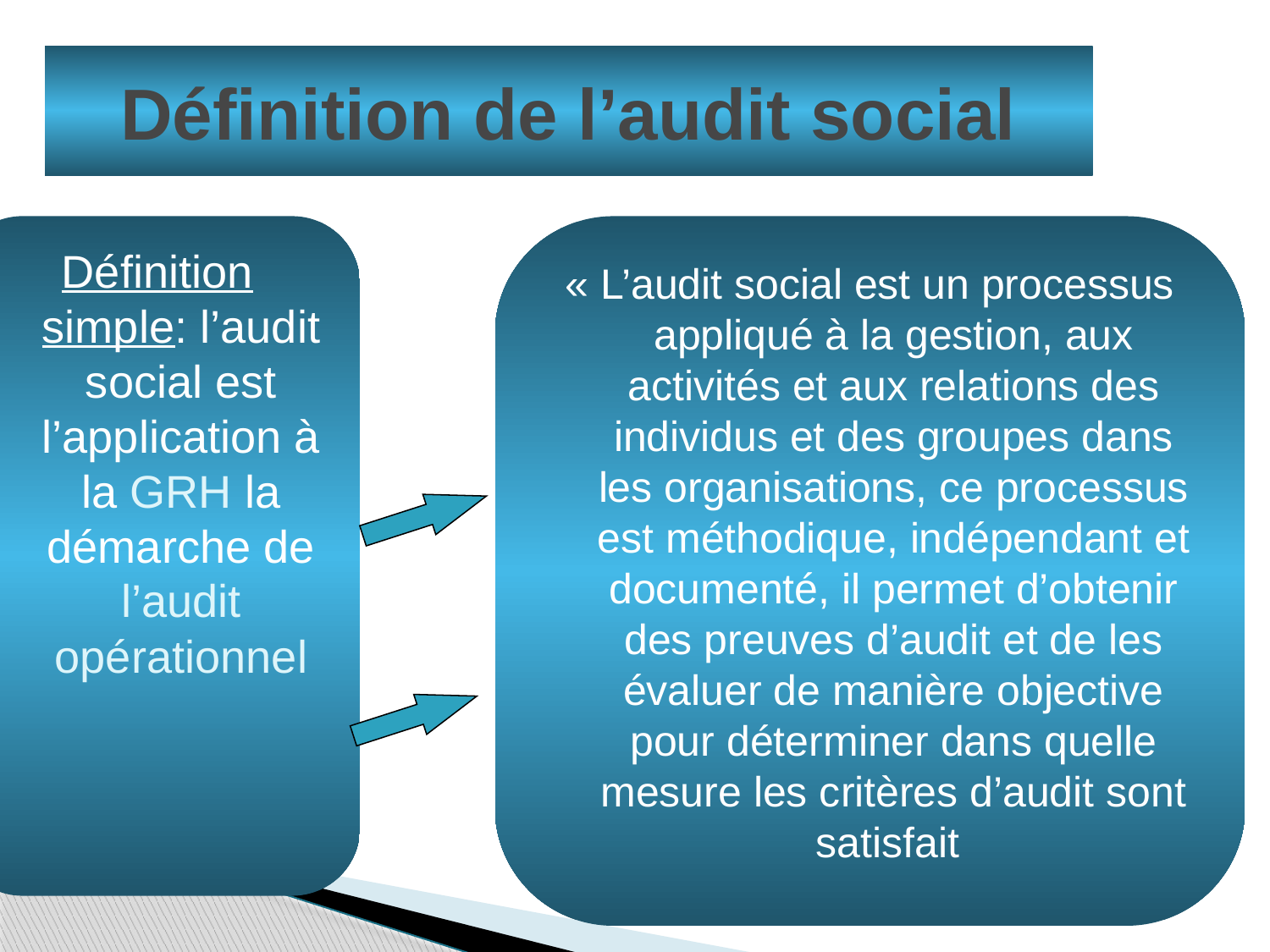

# Définition de l’audit social
Définition simple: l’audit social est l’application à la GRH la démarche de l’audit opérationnel
« L’audit social est un processus appliqué à la gestion, aux activités et aux relations des individus et des groupes dans les organisations, ce processus est méthodique, indépendant et documenté, il permet d’obtenir des preuves d’audit et de les évaluer de manière objective pour déterminer dans quelle mesure les critères d’audit sont satisfait